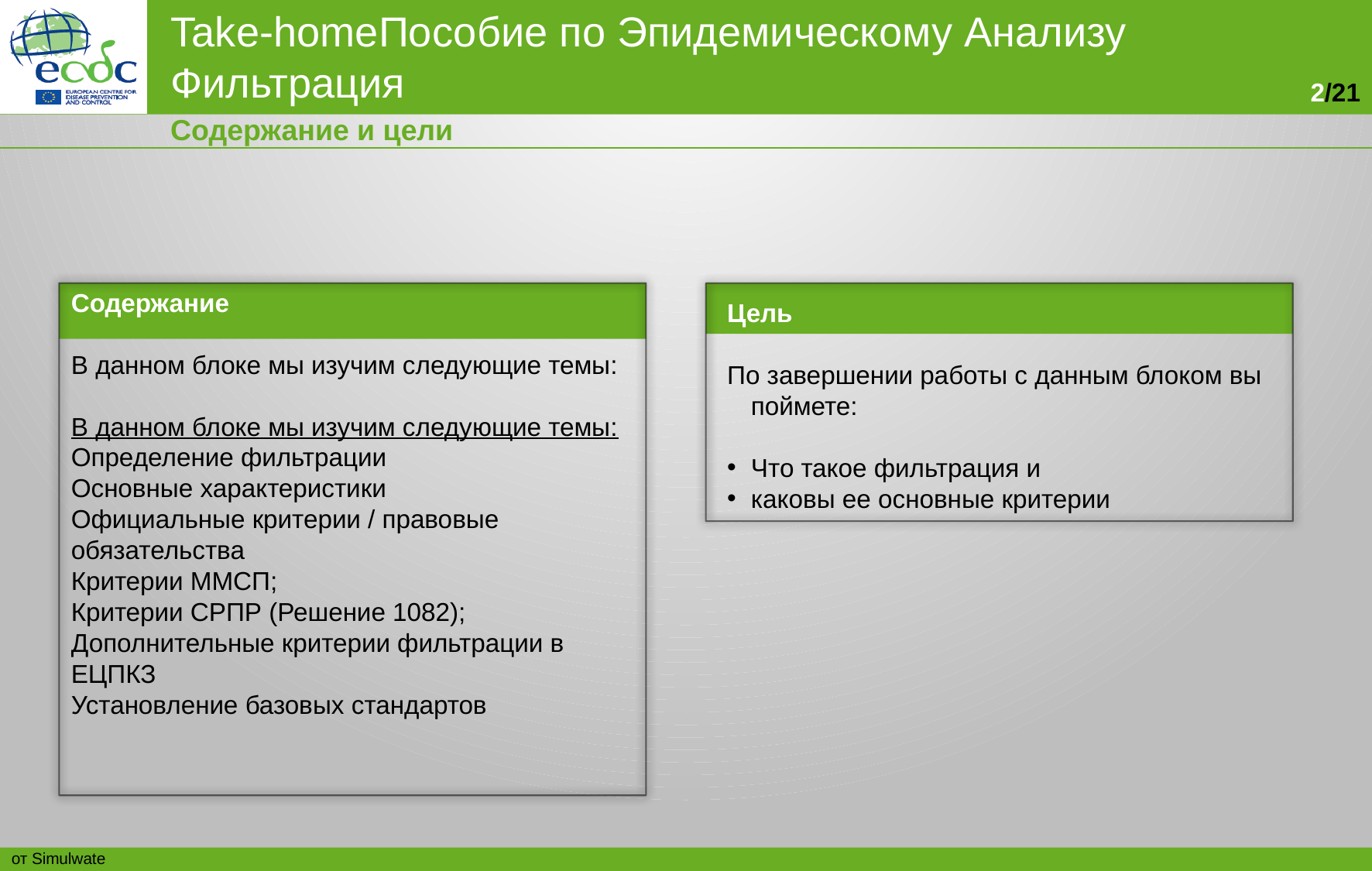

Содержание и цели
Содержание

В данном блоке мы изучим следующие темы:

В данном блоке мы изучим следующие темы:
Определение фильтрации
Основные характеристики
Официальные критерии / правовые обязательства
Критерии ММСП;
Критерии СРПР (Решение 1082);
Дополнительные критерии фильтрации в ЕЦПКЗ
Установление базовых стандартов

Цель

По завершении работы с данным блоком вы поймете:

Что такое фильтрация и
каковы ее основные критерии